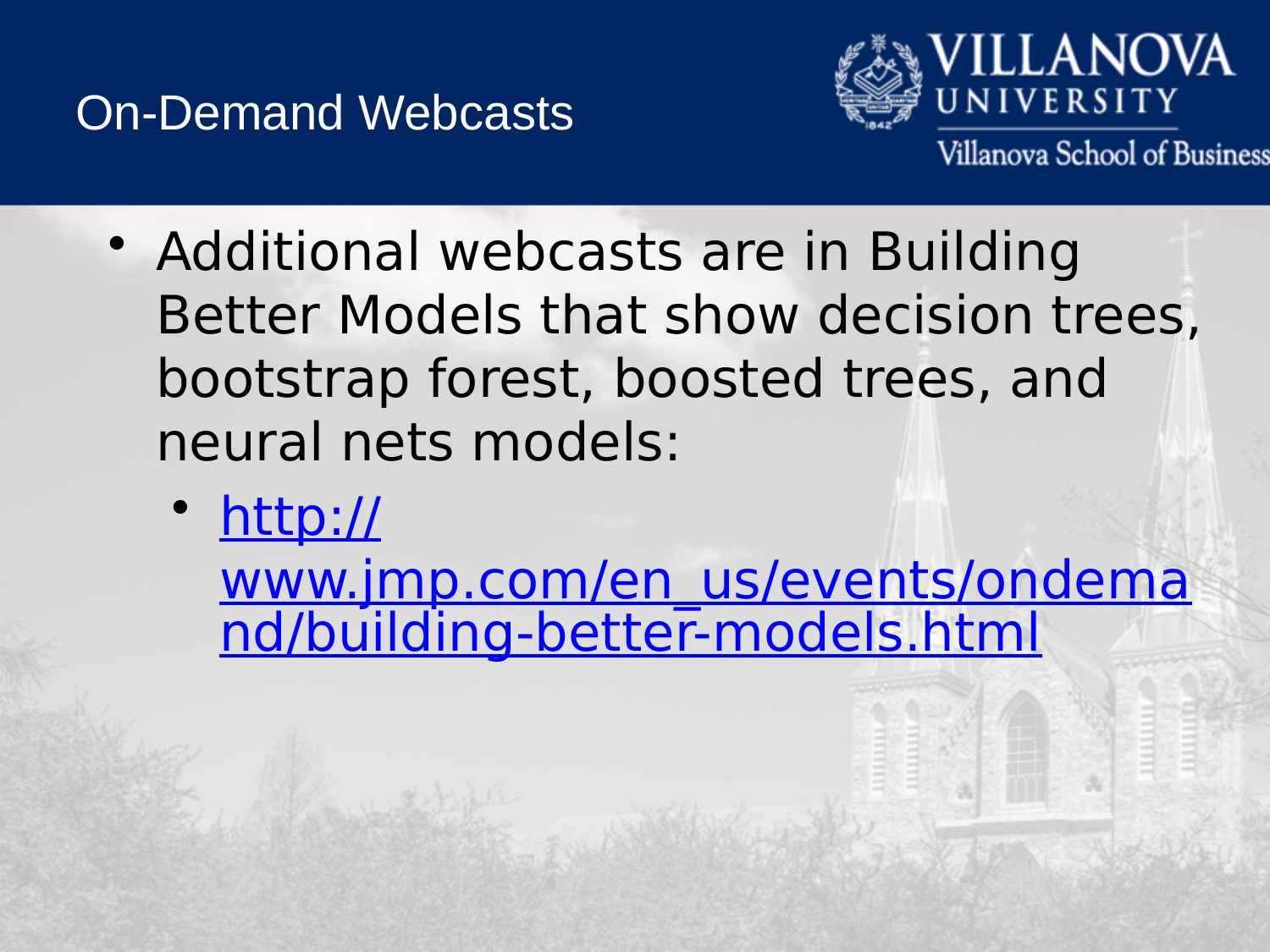

On-Demand Webcasts
Additional webcasts are in Building Better Models that show decision trees, bootstrap forest, boosted trees, and neural nets models:
http://www.jmp.com/en_us/events/ondemand/building-better-models.html